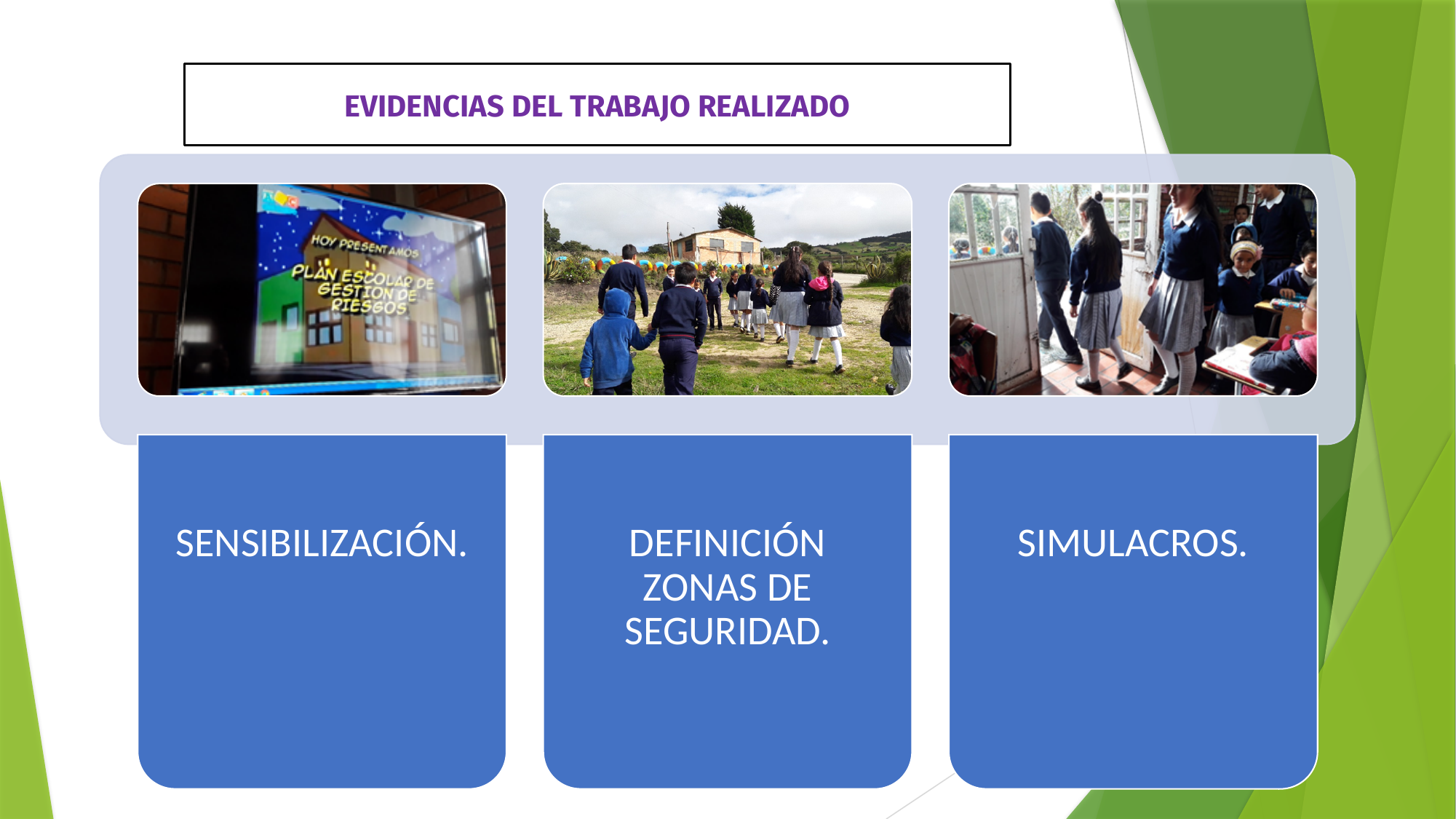

EVIDENCIAS DEL TRABAJO REALIZADO

SENSIBILIZACIÓN.

DEFINICIÓN ZONAS DE SEGURIDAD.

SIMULACROS.